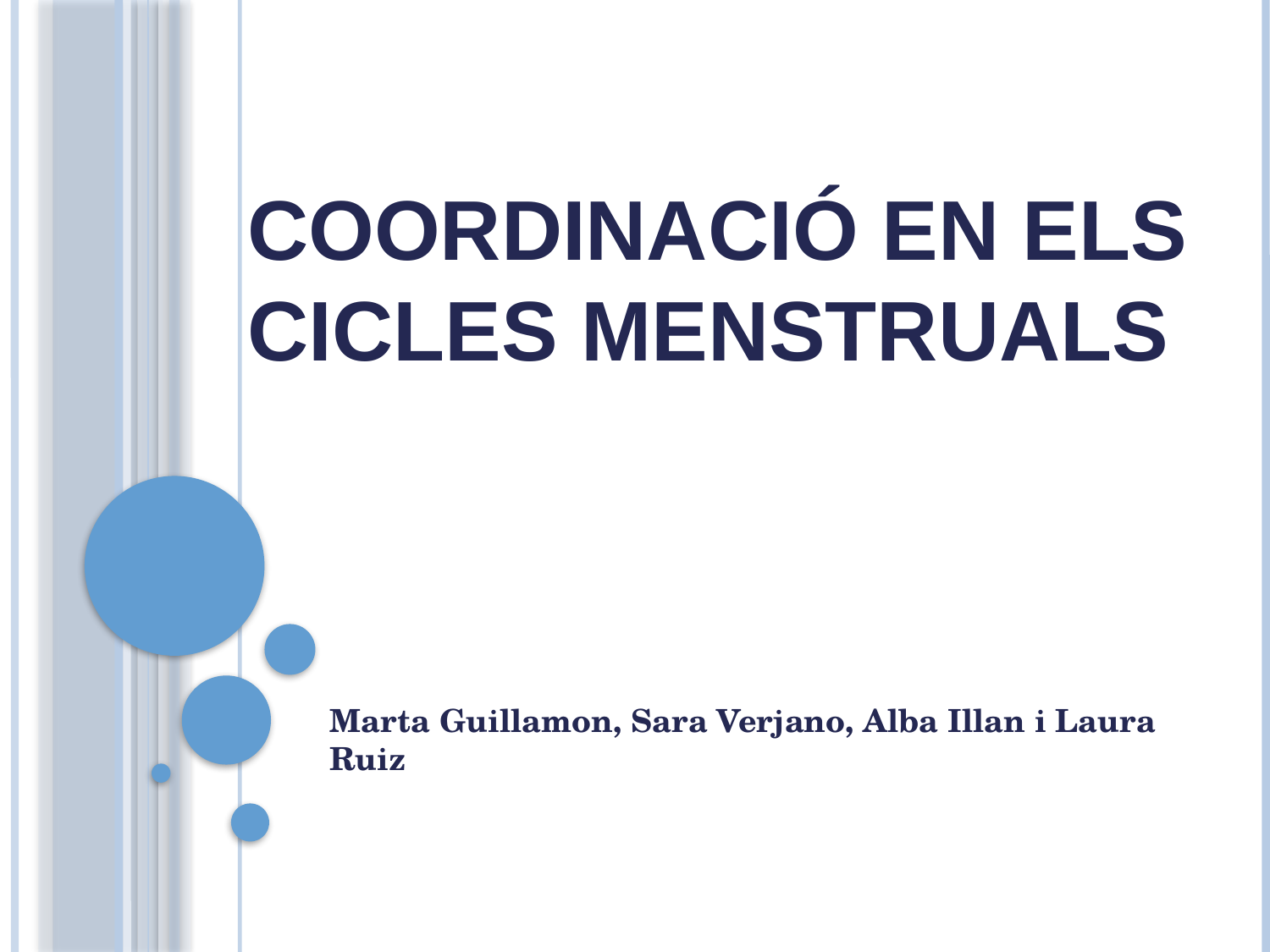

# Coordinació en els cicles menstruals
Marta Guillamon, Sara Verjano, Alba Illan i Laura Ruiz